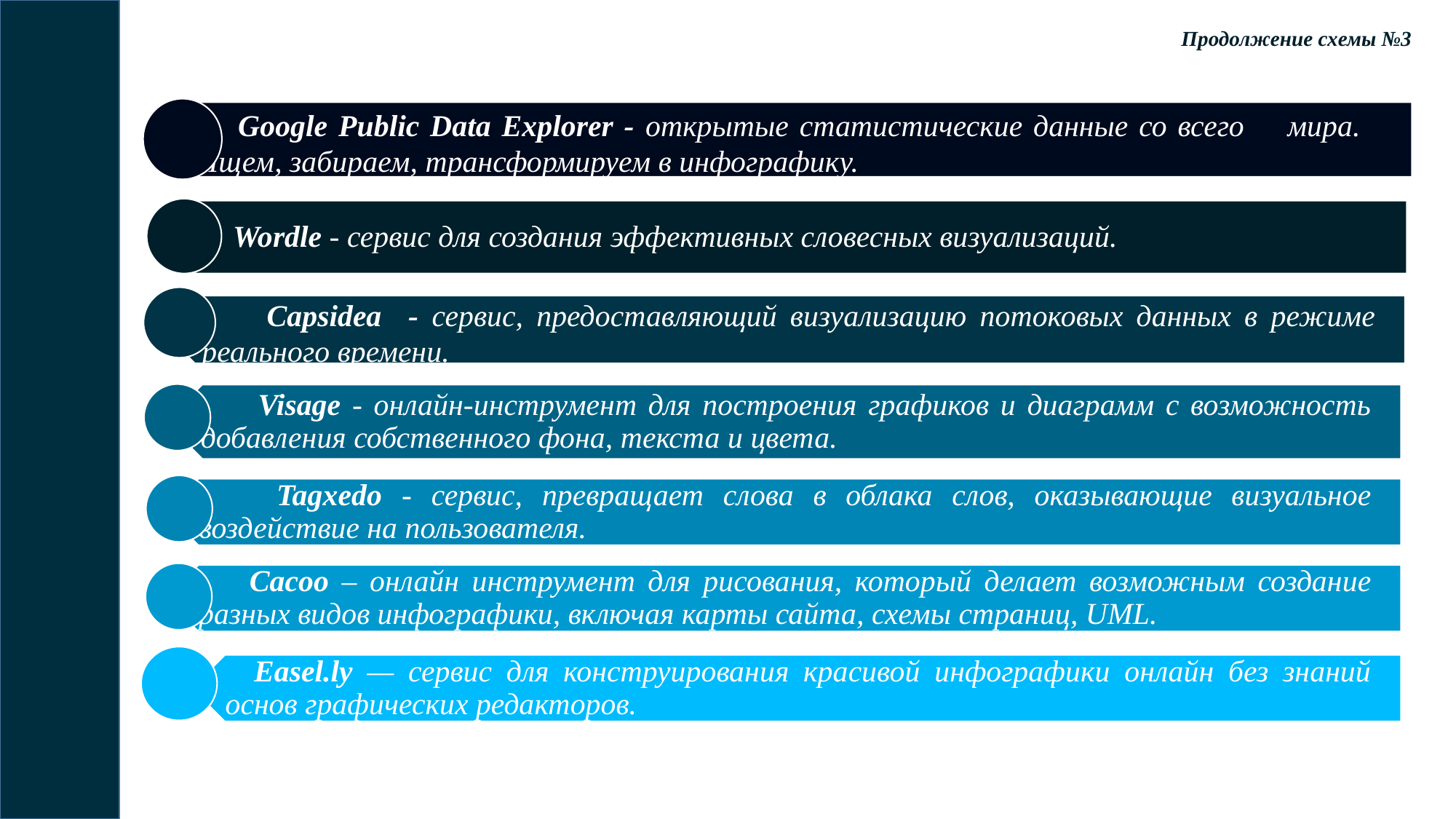

Продолжение схемы №3
   Google Public Data Explorer - открытые статистические данные со всего    мира.   Ищем, забираем, трансформируем в инфографику.
     Wordle - сервис для создания эффективных словесных визуализаций.
    Capsidea  - сервис, предоставляющий визуализацию потоковых данных в режиме реального времени.
     Visage - онлайн-инструмент для построения графиков и диаграмм с возможность добавления собственного фона, текста и цвета.
    Tagxedo - сервис, превращает слова в облака слов, оказывающие визуальное воздействие на пользователя.
    Cacoo – онлайн инструмент для рисования, который делает возможным создание разных видов инфографики, включая карты сайта, схемы страниц, UML.
  Easel.ly — сервис для конструирования красивой инфографики онлайн без знаний основ графических редакторов.